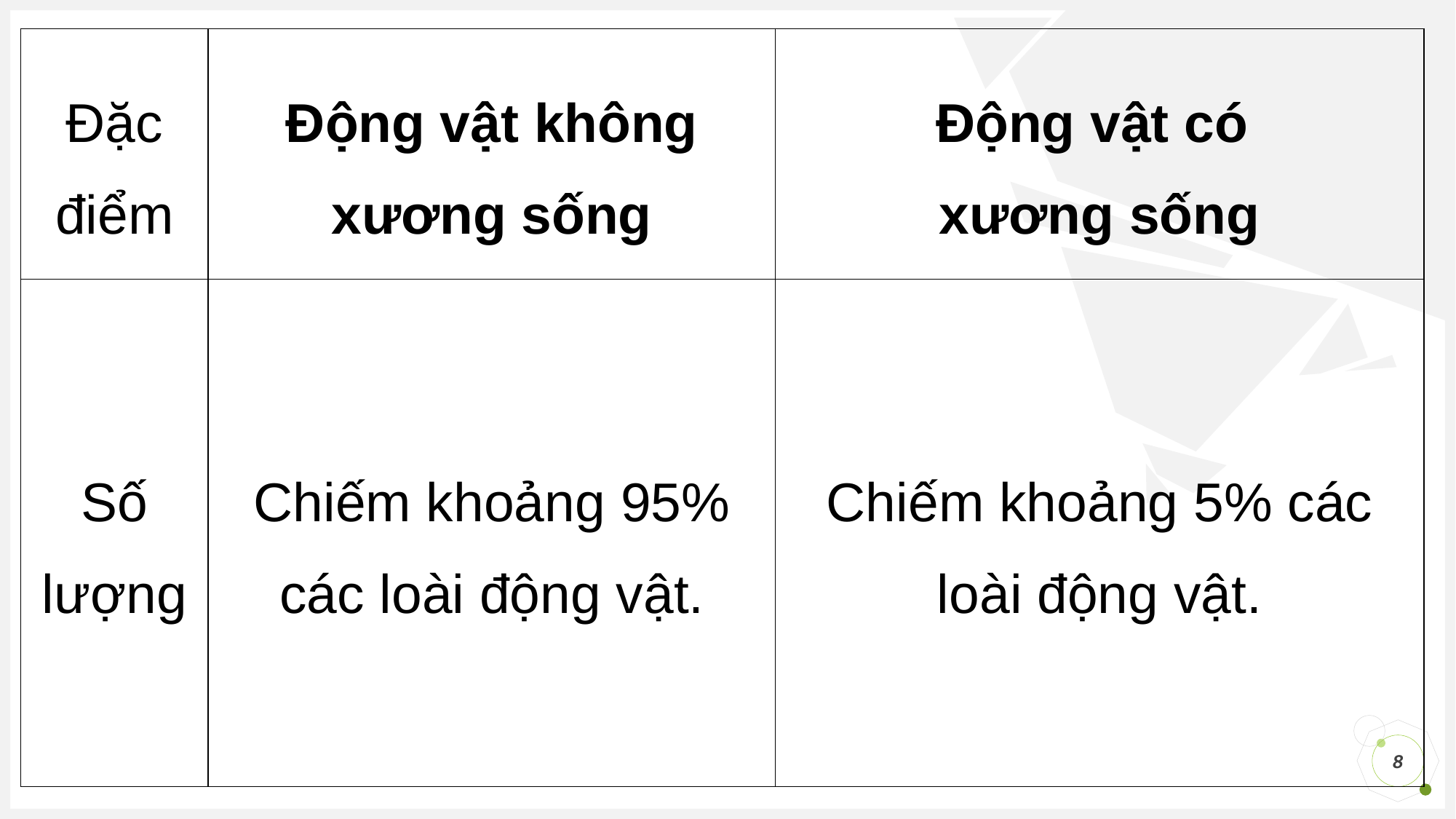

| Đặc điểm | Động vật không xương sống | Động vật có xương sống |
| --- | --- | --- |
| Số lượng | Chiếm khoảng 95% các loài động vật. | Chiếm khoảng 5% các loài động vật. |
8